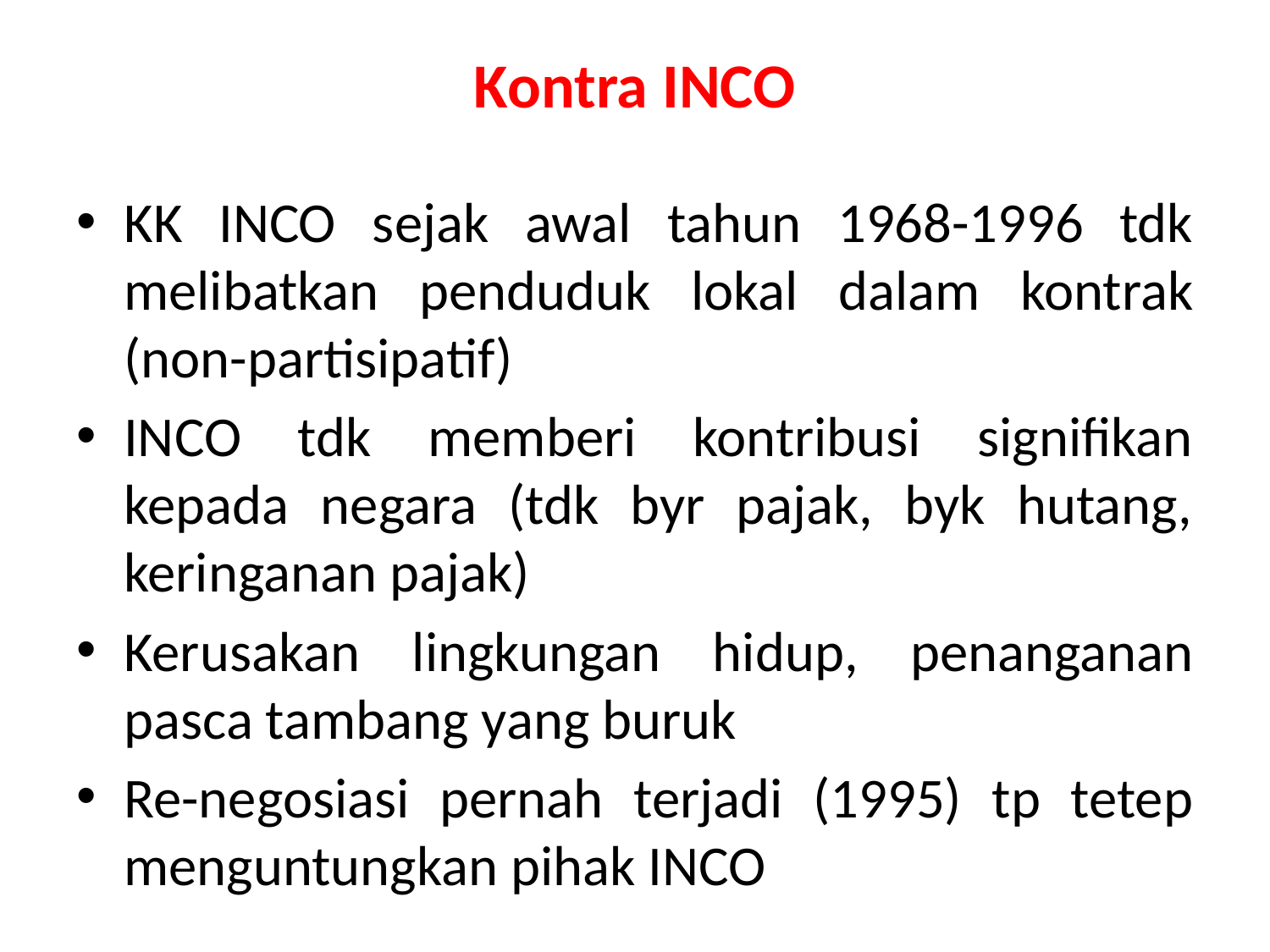

# Kontra INCO
KK INCO sejak awal tahun 1968-1996 tdk melibatkan penduduk lokal dalam kontrak (non-partisipatif)
INCO tdk memberi kontribusi signifikan kepada negara (tdk byr pajak, byk hutang, keringanan pajak)
Kerusakan lingkungan hidup, penanganan pasca tambang yang buruk
Re-negosiasi pernah terjadi (1995) tp tetep menguntungkan pihak INCO